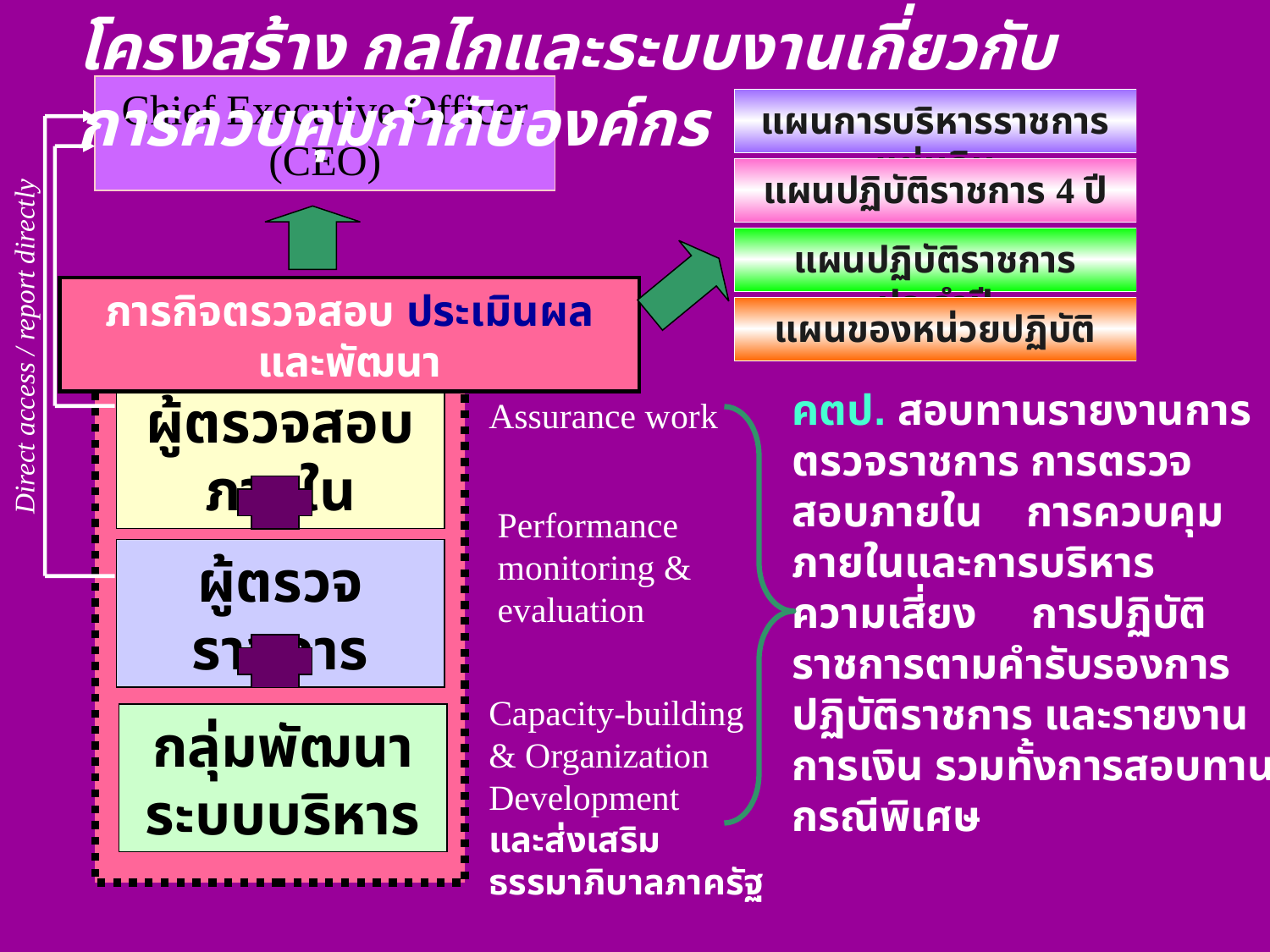

โครงสร้าง กลไกและระบบงานเกี่ยวกับการควบคุมกำกับองค์กร
Chief Executive Officer (CEO)
แผนการบริหารราชการแผ่นดิน

แผนปฏิบัติราชการ 4 ปี

แผนปฏิบัติราชการประจำปี

ภารกิจตรวจสอบ ประเมินผล และพัฒนา
แผนของหน่วยปฏิบัติ
Direct access / report directly

คตป. สอบทานรายงานการ
ตรวจราชการ การตรวจ
สอบภายใน    การควบคุม
ภายในและการบริหาร
ความเสี่ยง     การปฏิบัติ
ราชการตามคำรับรองการ
ปฏิบัติราชการ และรายงาน
การเงิน รวมทั้งการสอบทาน
กรณีพิเศษ
ผู้ตรวจสอบภายใน
Assurance work

Performance monitoring & evaluation
ผู้ตรวจราชการ

Capacity-building
& Organization Development
และส่งเสริม
ธรรมาภิบาลภาครัฐ
กลุ่มพัฒนาระบบบริหาร